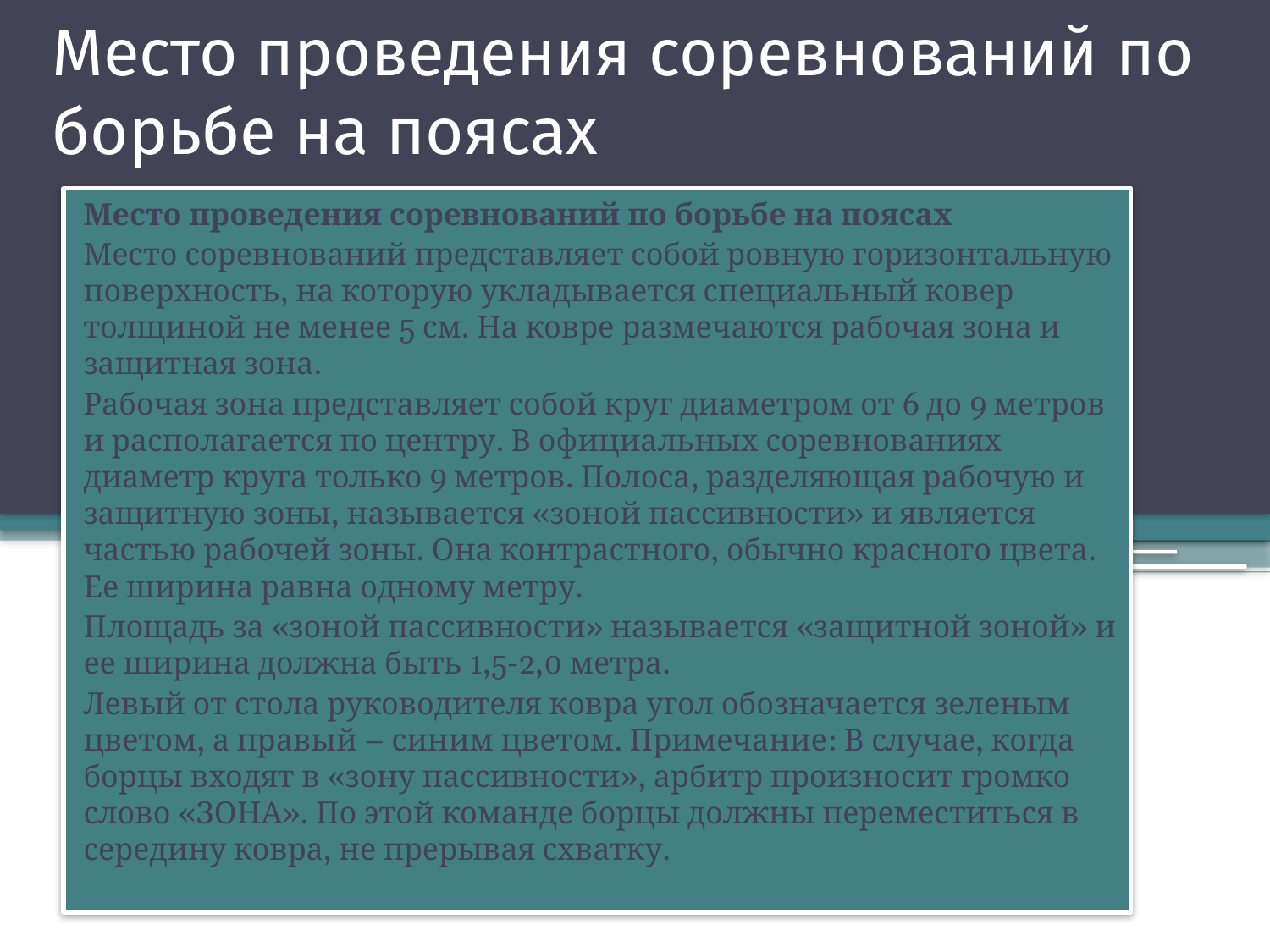

# Место проведения соревнований по борьбе на поясах
Место проведения соревнований по борьбе на поясах
Место соревнований представляет собой ровную горизонтальную поверхность, на которую укладывается специальный ковер толщиной не менее 5 см. На ковре размечаются рабочая зона и защитная зона.
Рабочая зона представляет собой круг диаметром от 6 до 9 метров и располагается по центру. В официальных соревнованиях диаметр круга только 9 метров. Полоса, разделяющая рабочую и защитную зоны, называется «зоной пассивности» и является частью рабочей зоны. Она контрастного, обычно красного цвета. Ее ширина равна одному метру.
Площадь за «зоной пассивности» называется «защитной зоной» и ее ширина должна быть 1,5-2,0 метра.
Левый от стола руководителя ковра угол обозначается зеленым цветом, а правый – синим цветом. Примечание: В случае, когда борцы входят в «зону пассивности», арбитр произносит громко слово «ЗОНА». По этой команде борцы должны переместиться в середину ковра, не прерывая схватку.